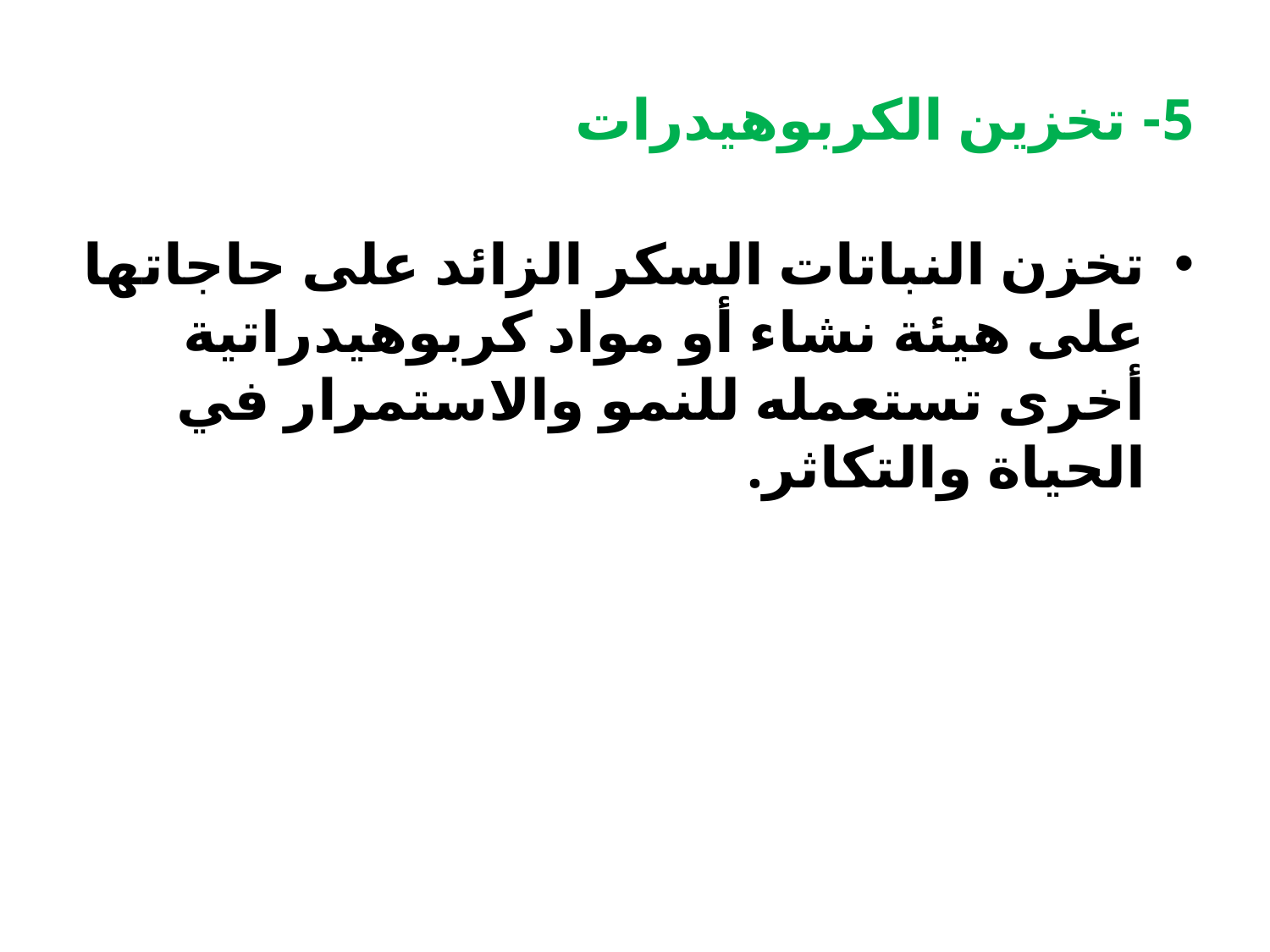

# 5- تخزين الكربوهيدرات
تخزن النباتات السكر الزائد على حاجاتها على هيئة نشاء أو مواد كربوهيدراتية أخرى تستعمله للنمو والاستمرار في الحياة والتكاثر.